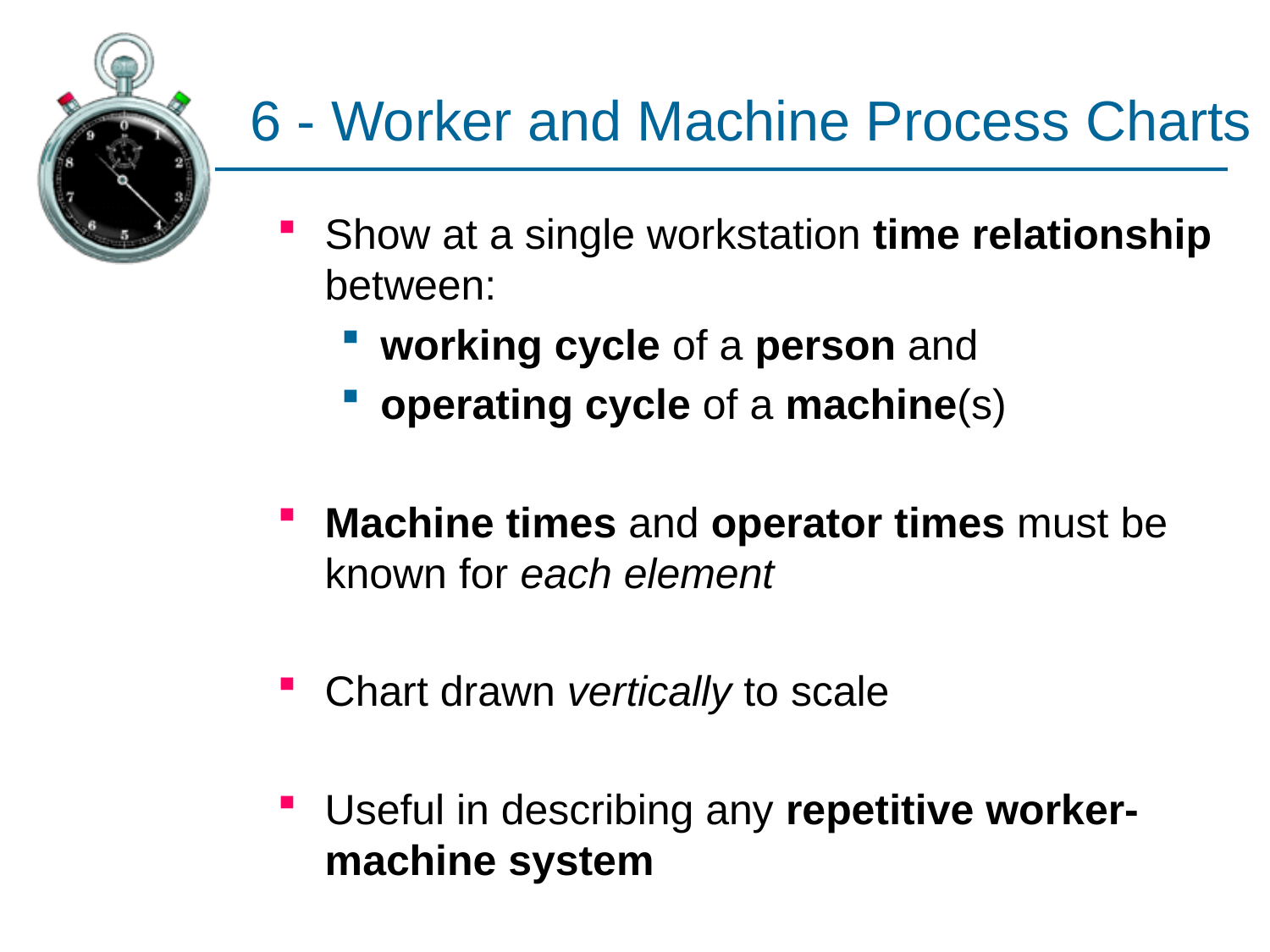

# 6 - Worker and Machine Process Charts
Show at a single workstation time relationship between:
working cycle of a person and
operating cycle of a machine(s)

Machine times and operator times must be known for each element

Chart drawn vertically to scale

Useful in describing any repetitive worker-machine system